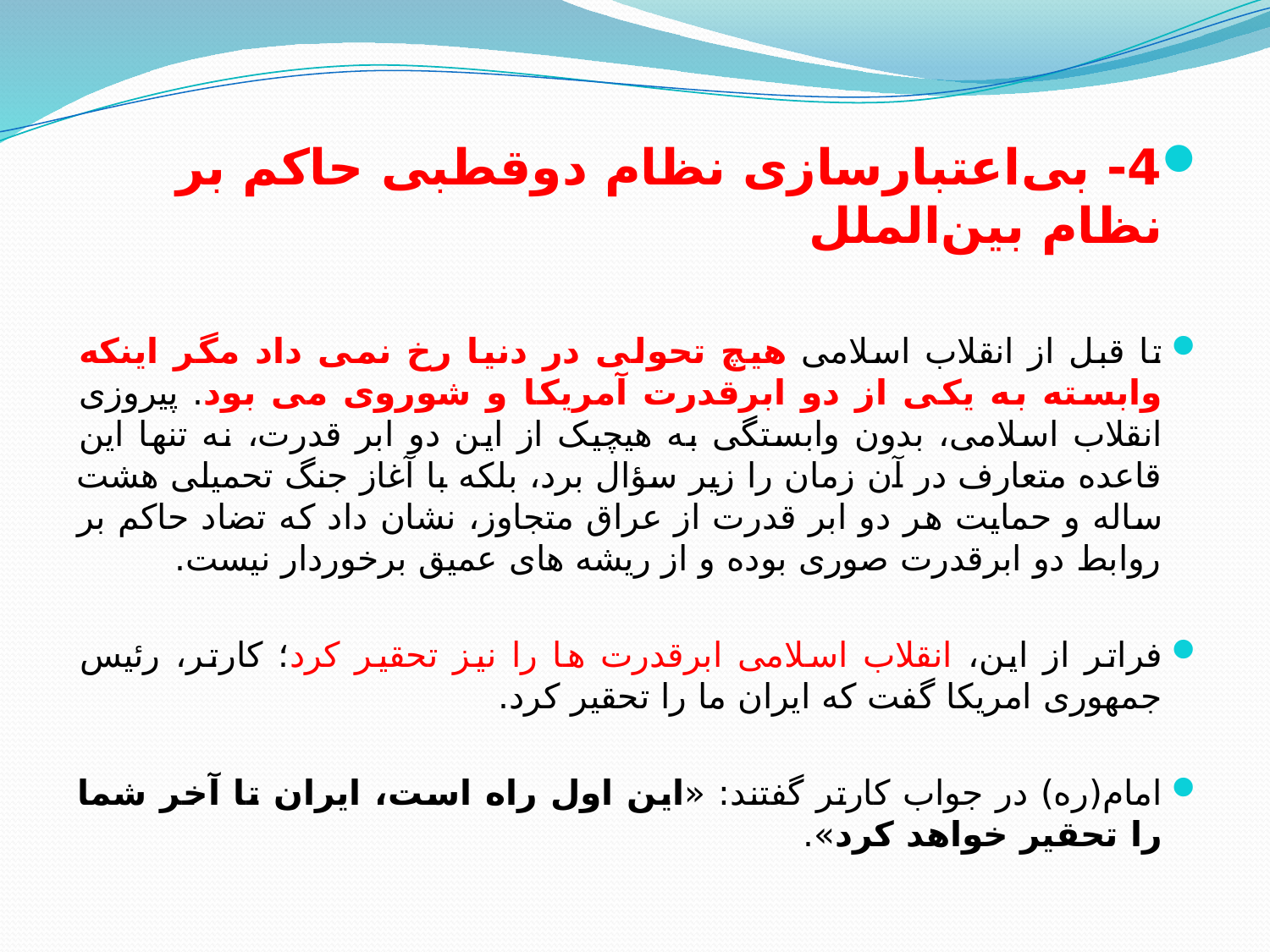

4- بی‌اعتبارسازی نظام دوقطبی حاکم بر نظام بین‌الملل

تا قبل از انقلاب اسلامی هیچ تحولی در دنیا رخ نمی داد مگر اینکه وابسته به یکی از دو ابرقدرت آمریکا و شوروی می بود. پیروزی انقلاب اسلامی، بدون وابستگی به هیچیک از این دو ابر قدرت، نه تنها این قاعده متعارف در آن زمان را زیر سؤال برد، بلکه با آغاز جنگ تحمیلی هشت ساله و حمایت هر دو ابر قدرت از عراق متجاوز، نشان داد که تضاد حاکم بر روابط دو ابرقدرت صوری بوده و از ریشه های عمیق برخوردار نیست.

فراتر از این، انقلاب اسلامی ابرقدرت ها را نیز تحقیر کرد؛ کارتر، رئیس جمهوری امریکا گفت که ایران ما را تحقیر کرد.

امام(ره) در جواب کارتر گفتند: «این اول راه است، ایران تا آخر شما را تحقیر خواهد کرد».